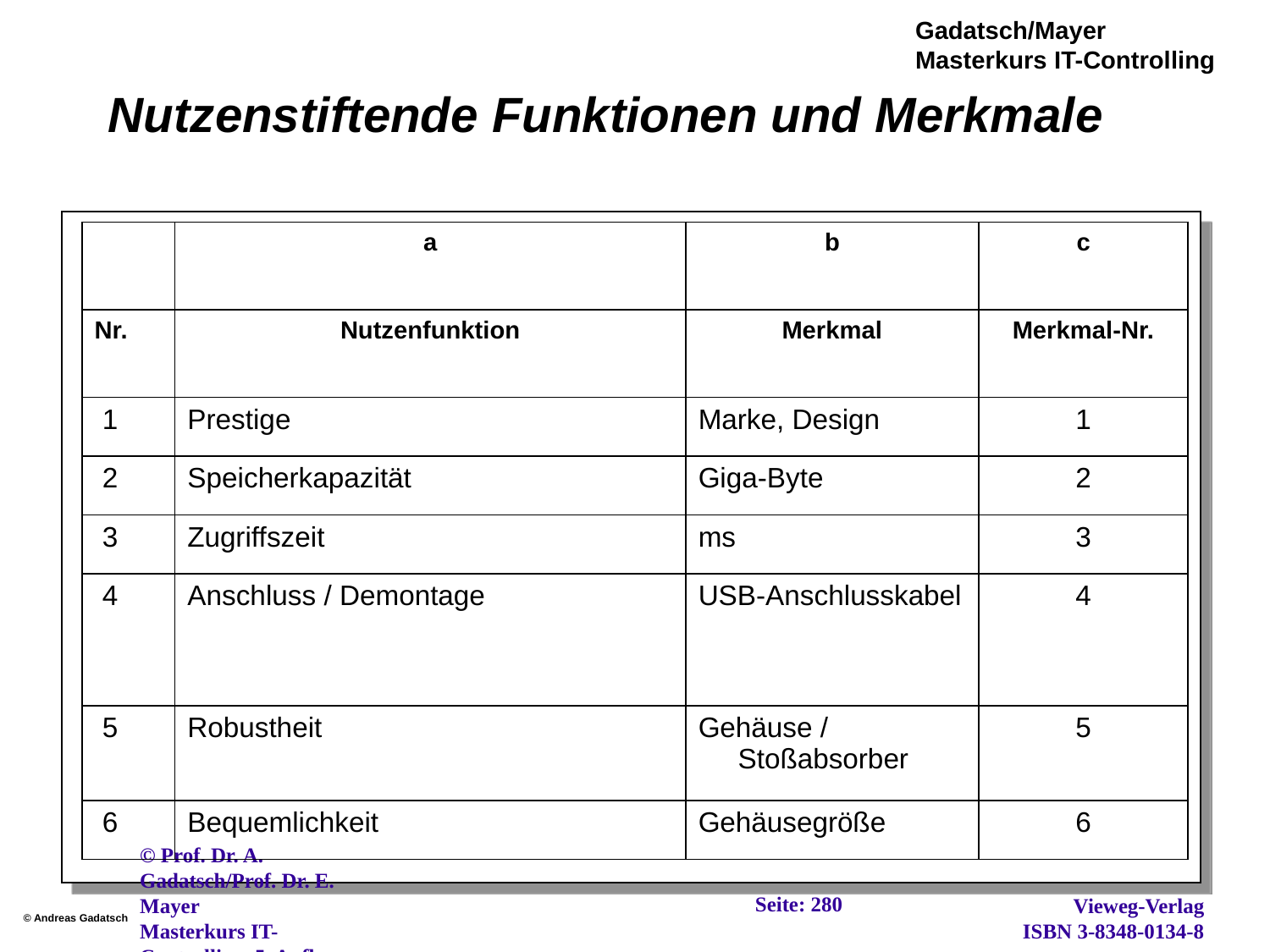

# Nutzenstiftende Funktionen und Merkmale
|  | a | b | c |
| --- | --- | --- | --- |
| Nr. | Nutzenfunktion | Merkmal | Merkmal-Nr. |
| 1 | Prestige | Marke, Design | 1 |
| 2 | Speicherkapazität | Giga-Byte | 2 |
| 3 | Zugriffszeit | ms | 3 |
| 4 | Anschluss / Demontage | USB-Anschlusskabel | 4 |
| 5 | Robustheit | Gehäuse / Stoßabsorber | 5 |
| 6 | Bequemlichkeit | Gehäusegröße | 6 |

Seite: 280

© Prof. Dr. A. Gadatsch/Prof. Dr. E. Mayer
Masterkurs IT-Controlling, 5. Aufl., Wiesbaden, 2012